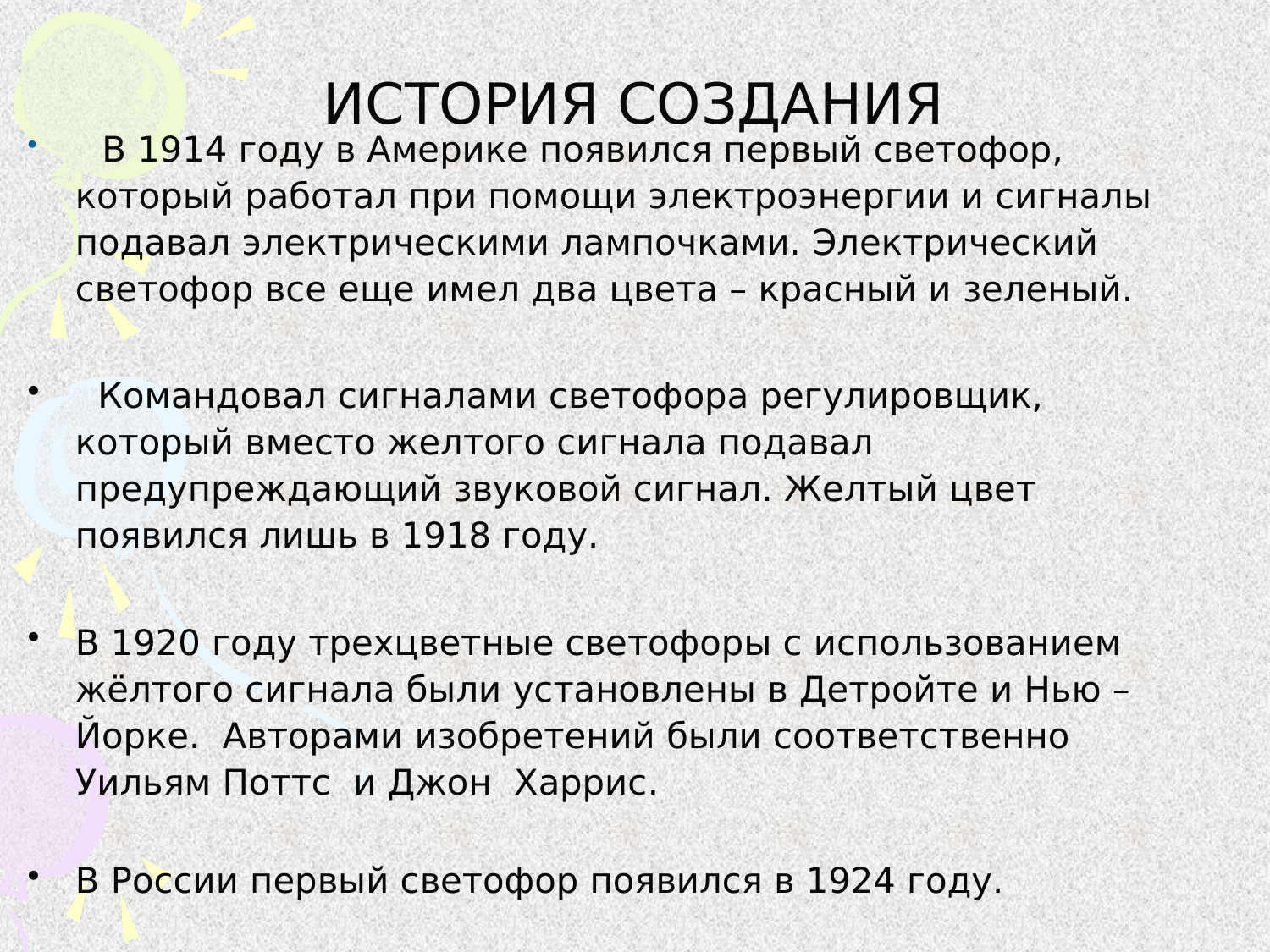

ИСТОРИЯ СОЗДАНИЯ
   В 1914 году в Америке появился первый светофор, который работал при помощи электроэнергии и сигналы подавал электрическими лампочками. Электрический светофор все еще имел два цвета – красный и зеленый.

  Командовал сигналами светофора регулировщик, который вместо желтого сигнала подавал предупреждающий звуковой сигнал. Желтый цвет появился лишь в 1918 году.

В 1920 году трехцветные светофоры с использованием жёлтого сигнала были установлены в Детройте и Нью – Йорке.  Авторами изобретений были соответственно Уильям Поттс  и Джон  Харрис.

В России первый светофор появился в 1924 году.